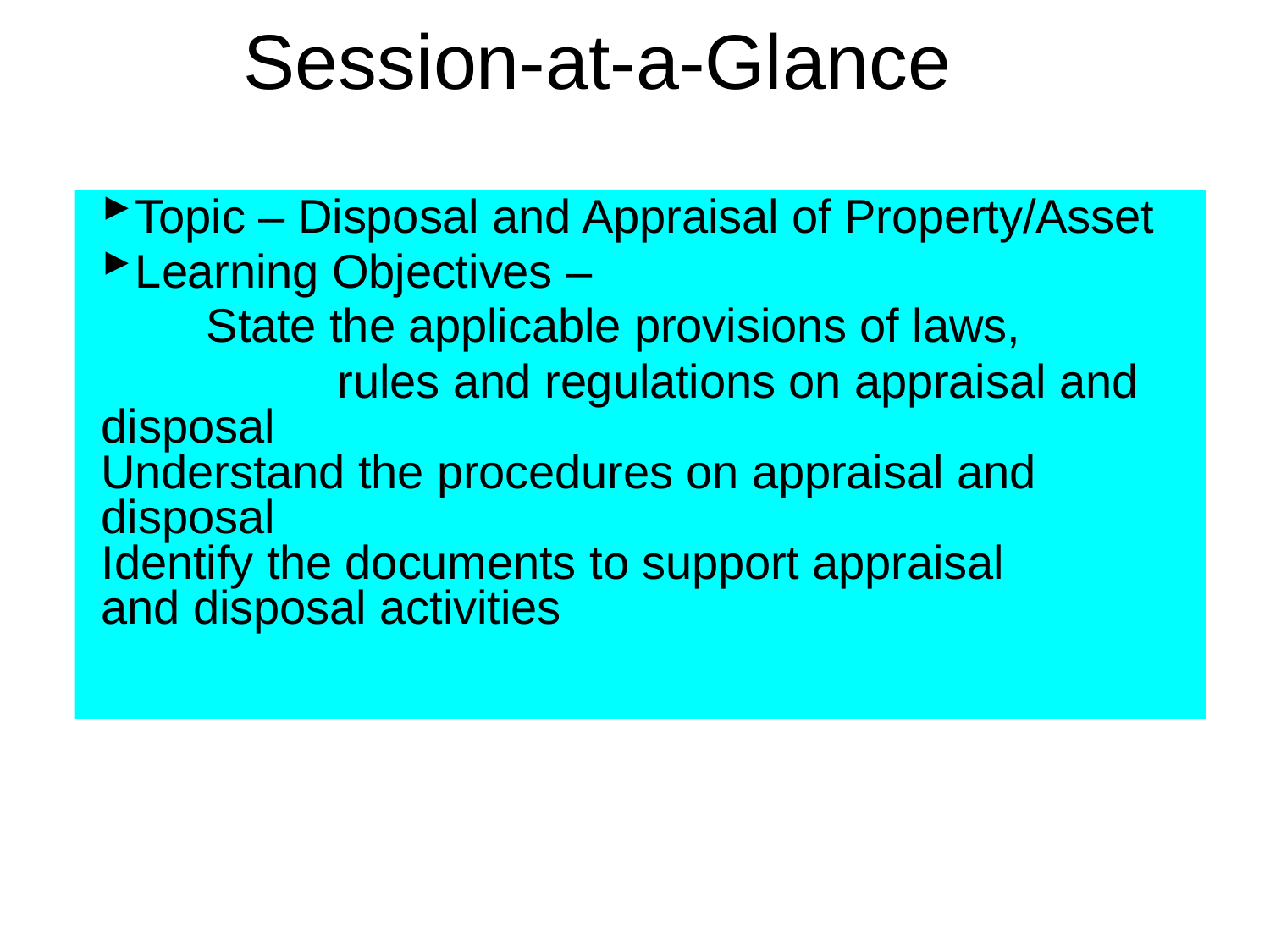

# Session-at-a-Glance
Topic – Disposal and Appraisal of Property/Asset
Learning Objectives –
        State the applicable provisions of laws,
                  rules and regulations on appraisal and 		disposal                            	      	  	Understand the procedures on appraisal and 		disposal                                                       	Identify the documents to support appraisal 		and disposal activities